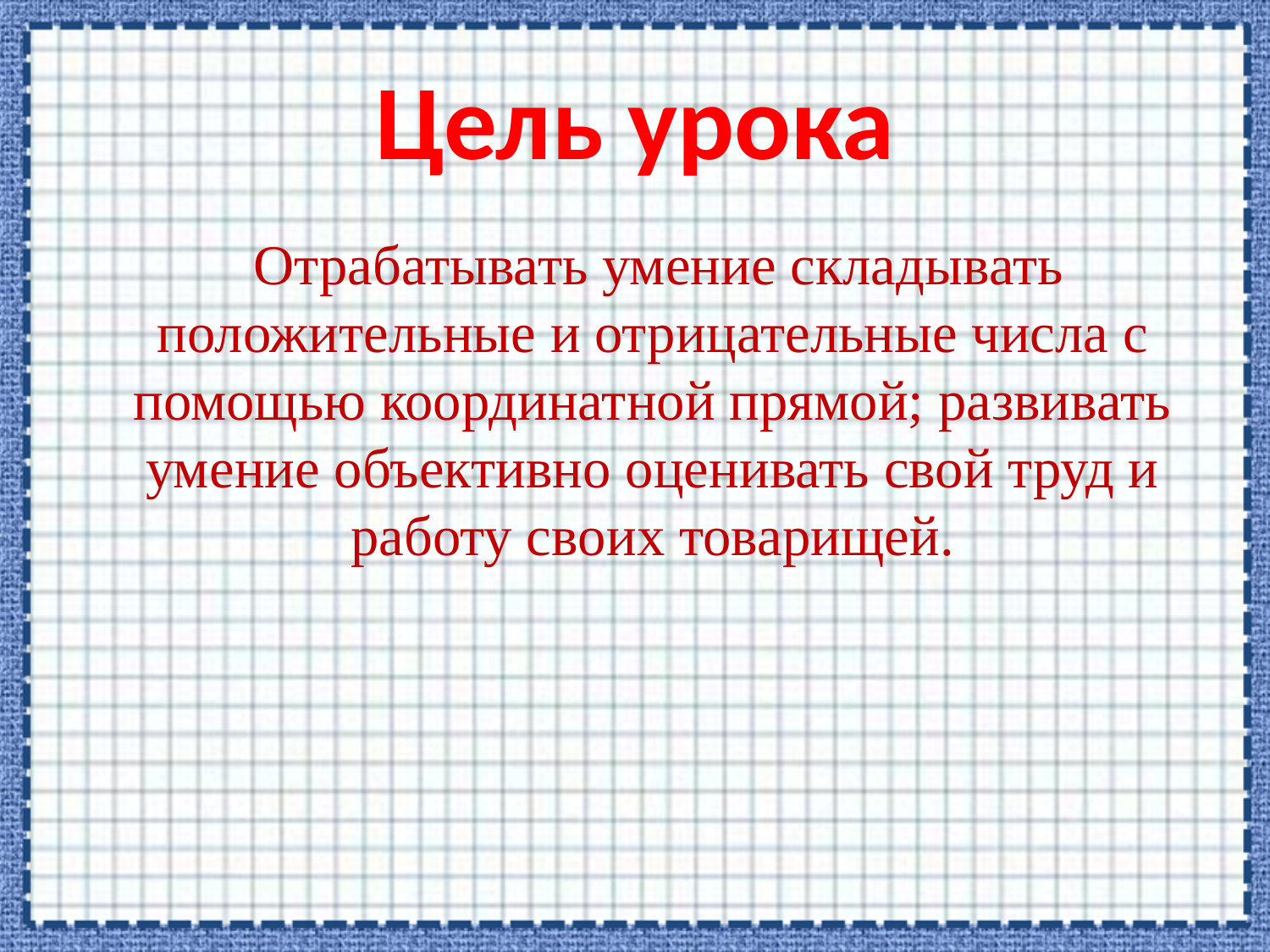

# Цель урока
 Отрабатывать умение складывать положительные и отри­цательные числа с помощью координатной прямой; развивать уме­ние объективно оценивать свой труд и работу своих товарищей.